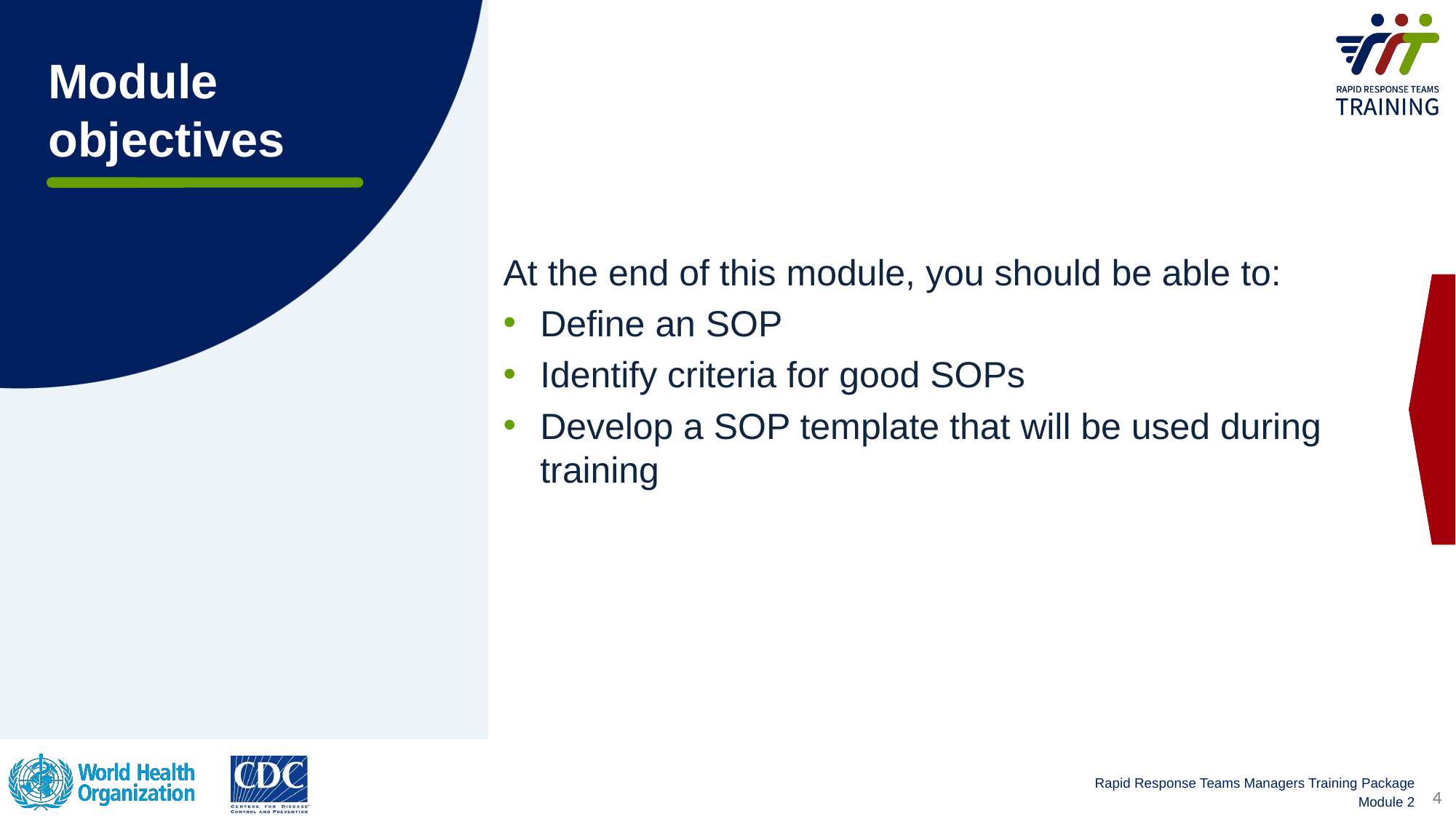

Module objectives
At the end of this module, you should be able to:
Define an SOP
Identify criteria for good SOPs
Develop a SOP template that will be used during training

4